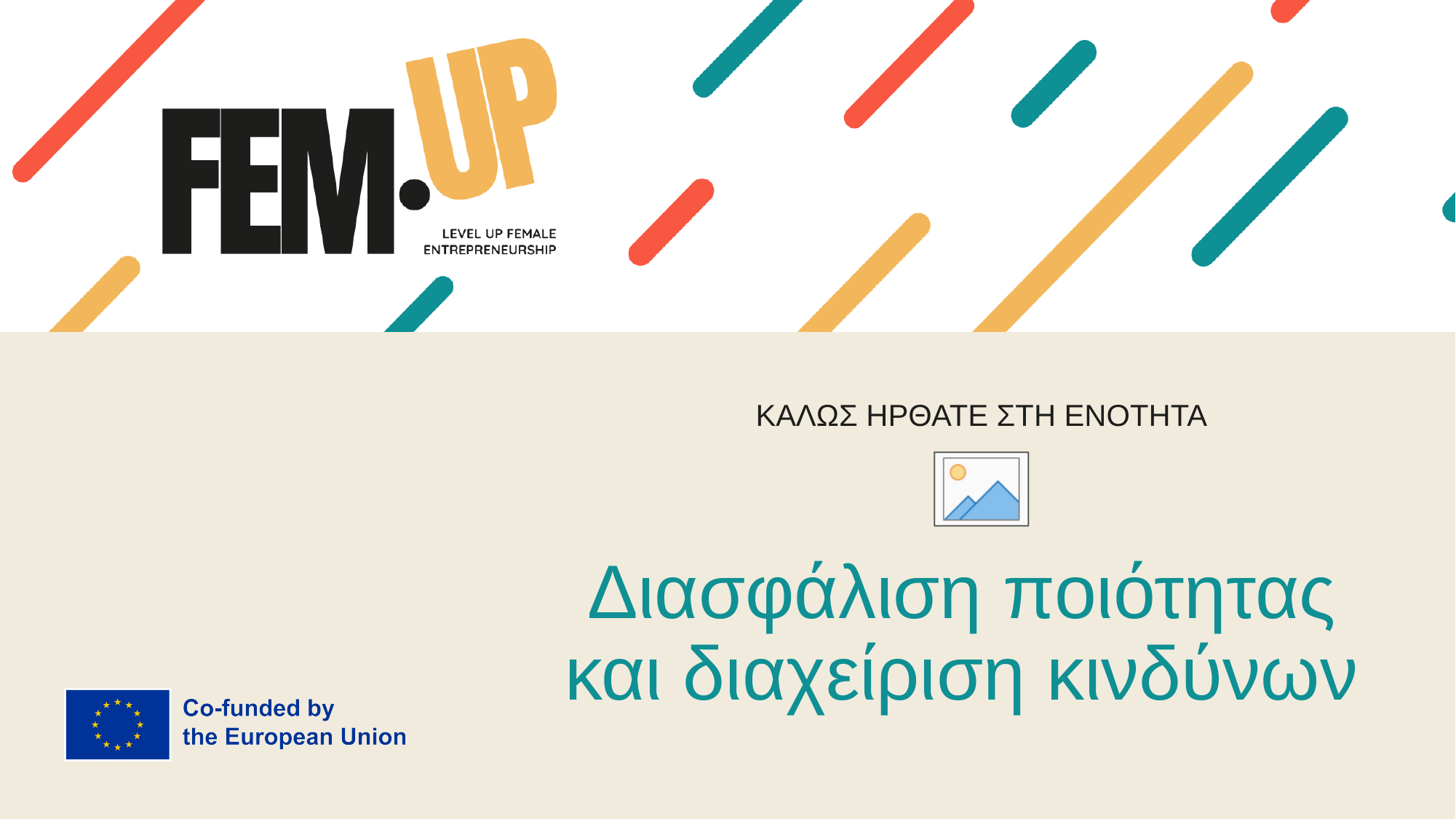

ΚΑΛΩΣ ΗΡΘΑΤΕ ΣΤΗ ΕΝΟΤΗΤΑ
# Διασφάλιση ποιότητας και διαχείριση κινδύνων